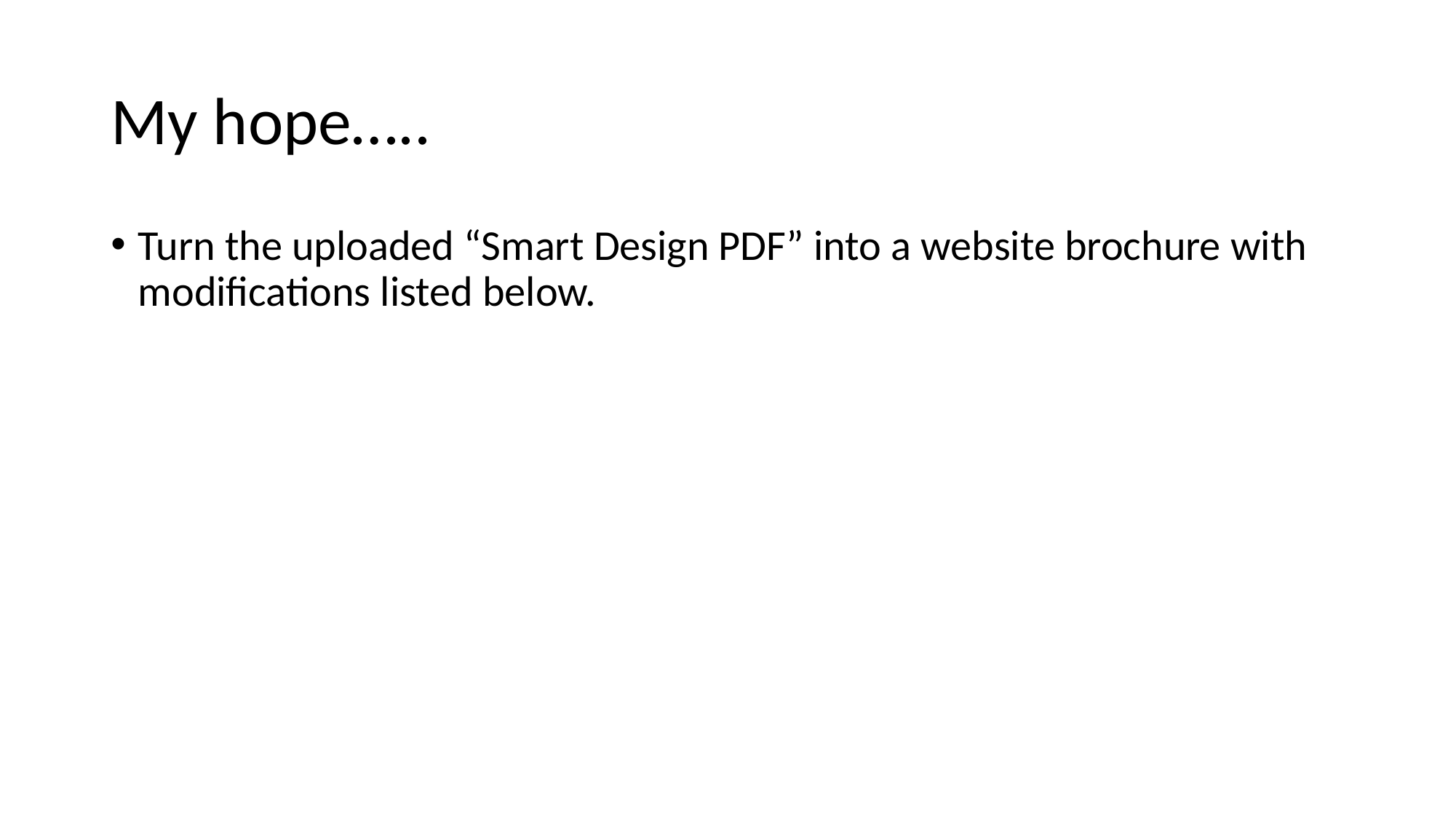

# My hope…..
Turn the uploaded “Smart Design PDF” into a website brochure with modifications listed below.